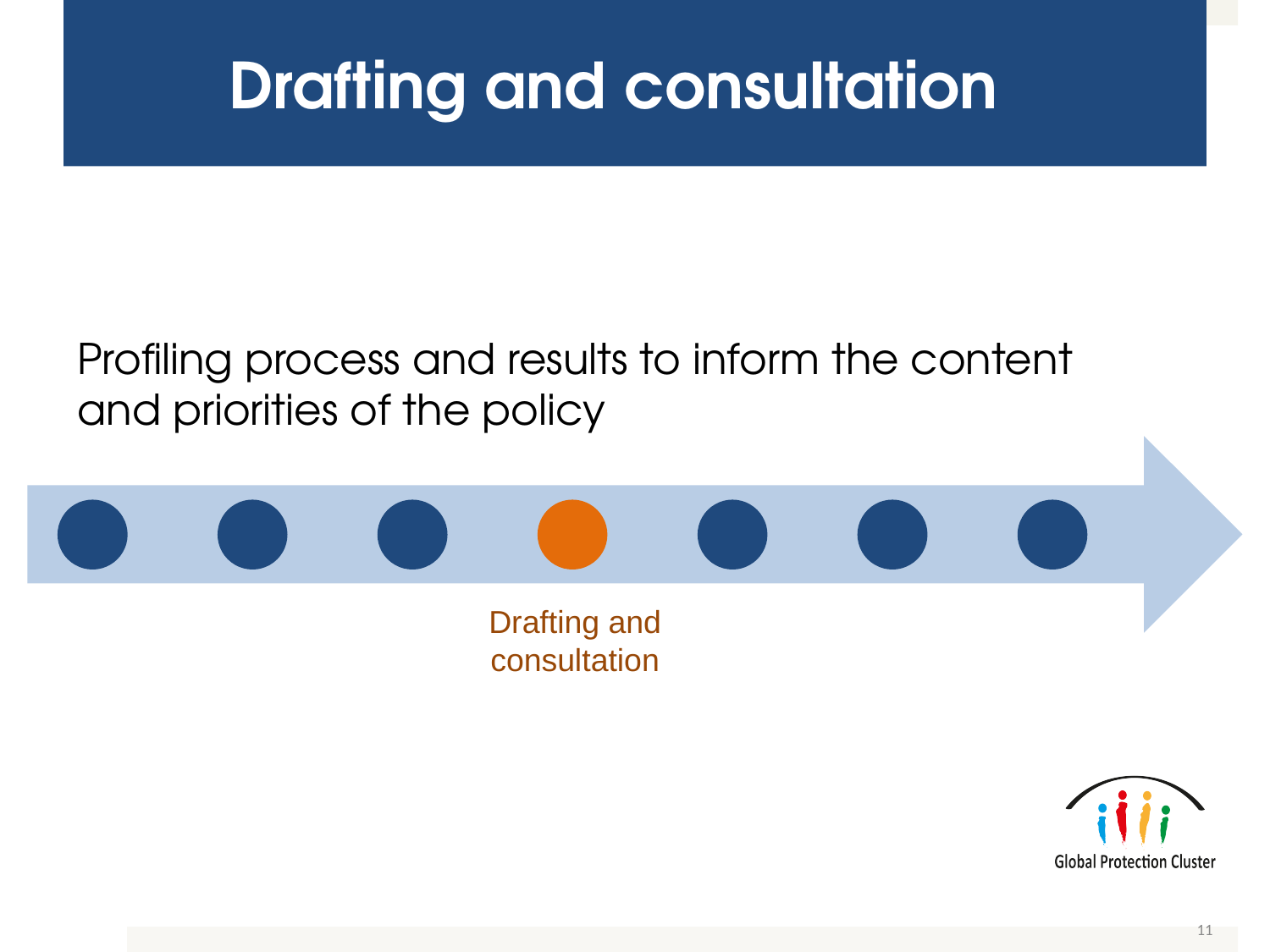

# Drafting and consultation
Profiling process and results to inform the content and priorities of the policy

Drafting and consultation